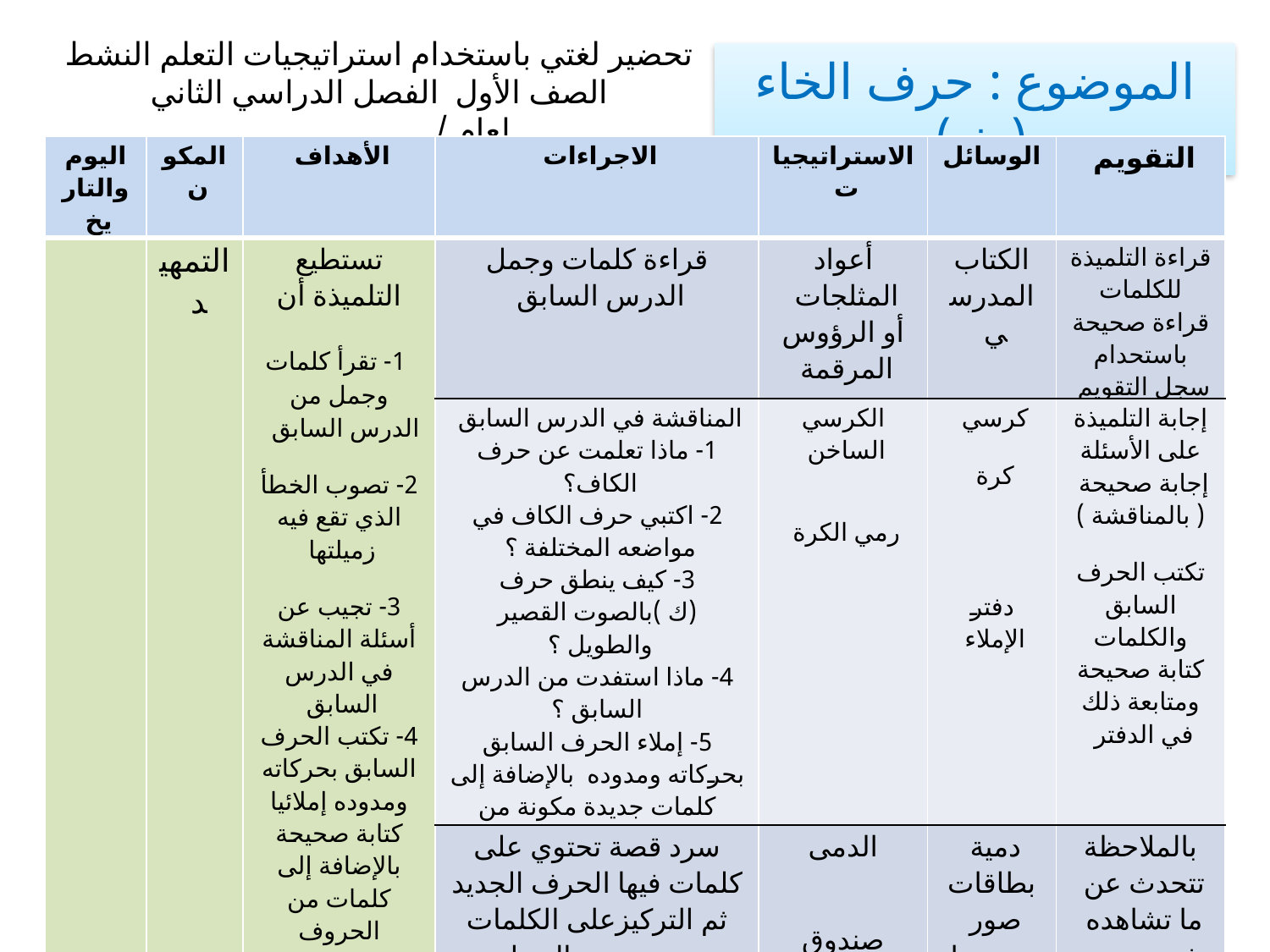

تحضير لغتي باستخدام استراتيجيات التعلم النشط
الصف الأول  الفصل الدراسي الثاني  لعام / ......................

الموضوع : حرف الخاء ( خ )
| اليوم والتاريخ | المكون | الأهداف | الاجراءات | الاستراتيجيات | الوسائل | التقويم |
| --- | --- | --- | --- | --- | --- | --- |
|  | التمهيد | تستطيع التلميذة أن 1- تقرأ كلمات وجمل من الدرس السابق 2- تصوب الخطأ الذي تقع فيه زميلتها 3- تجيب عن أسئلة المناقشة في الدرس السابق 4- تكتب الحرف السابق بحركاته ومدوده إملائيا كتابة صحيحة بالإضافة إلى كلمات من الحروف المدروسة 5- تستنتج عنوان الدرس الجديد | قراءة كلمات وجمل الدرس السابق | أعواد المثلجات أو الرؤوس المرقمة | الكتاب المدرسي | قراءة التلميذة للكلمات قراءة صحيحة باستحدام سجل التقويم |
|  |  |  | المناقشة في الدرس السابق 1- ماذا تعلمت عن حرف الكاف؟ 2- اكتبي حرف الكاف في مواضعه المختلفة ؟ 3- كيف ينطق حرف (ك )بالصوت القصير والطويل ؟ 4- ماذا استفدت من الدرس السابق ؟ 5- إملاء الحرف السابق بحركاته ومدوده بالإضافة إلى كلمات جديدة مكونة من الحروف المدروسة | الكرسي الساخن رمي الكرة | كرسي كرة دفتر الإملاء | إجابة التلميذة على الأسئلة إجابة صحيحة ( بالمناقشة ) تكتب الحرف السابق والكلمات كتابة صحيحة ومتابعة ذلك في الدفتر |
|  |  |  | سرد قصة تحتوي على كلمات فيها الحرف الجديد ثم التركيزعلى الكلمات حتى تستنتج العنوان أو عرض أشياء تبدأ بالحرف المدروس | الدمى صندوق المفاجآت | دمية بطاقات صور مجسمات | بالملاحظة تتحدث عن ما تشاهده ثم تستنتج العنوان |